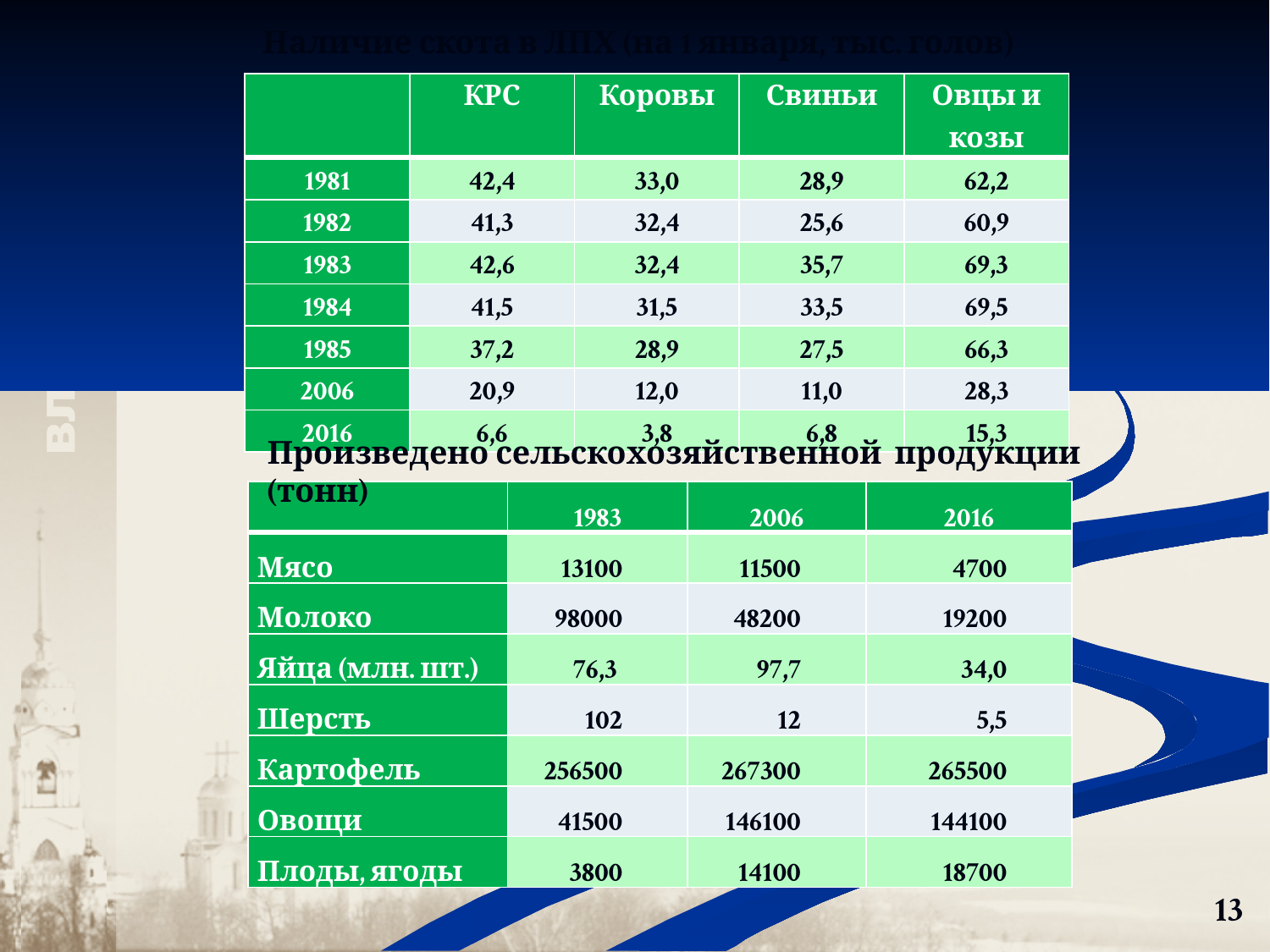

Наличие скота в ЛПХ (на 1 января, тыс. голов)
|  | КРС | Коровы | Свиньи | Овцы и козы |
| --- | --- | --- | --- | --- |
| 1981 | 42,4 | 33,0 | 28,9 | 62,2 |
| 1982 | 41,3 | 32,4 | 25,6 | 60,9 |
| 1983 | 42,6 | 32,4 | 35,7 | 69,3 |
| 1984 | 41,5 | 31,5 | 33,5 | 69,5 |
| 1985 | 37,2 | 28,9 | 27,5 | 66,3 |
| 2006 | 20,9 | 12,0 | 11,0 | 28,3 |
| 2016 | 6,6 | 3,8 | 6,8 | 15,3 |
Произведено сельскохозяйственной  продукции (тонн)
|  | 1983 | 2006 | 2016 |
| --- | --- | --- | --- |
| Мясо | 13100 | 11500 | 4700 |
| Молоко | 98000 | 48200 | 19200 |
| Яйца (млн. шт.) | 76,3 | 97,7 | 34,0 |
| Шерсть | 102 | 12 | 5,5 |
| Картофель | 256500 | 267300 | 265500 |
| Овощи | 41500 | 146100 | 144100 |
| Плоды, ягоды | 3800 | 14100 | 18700 |
13